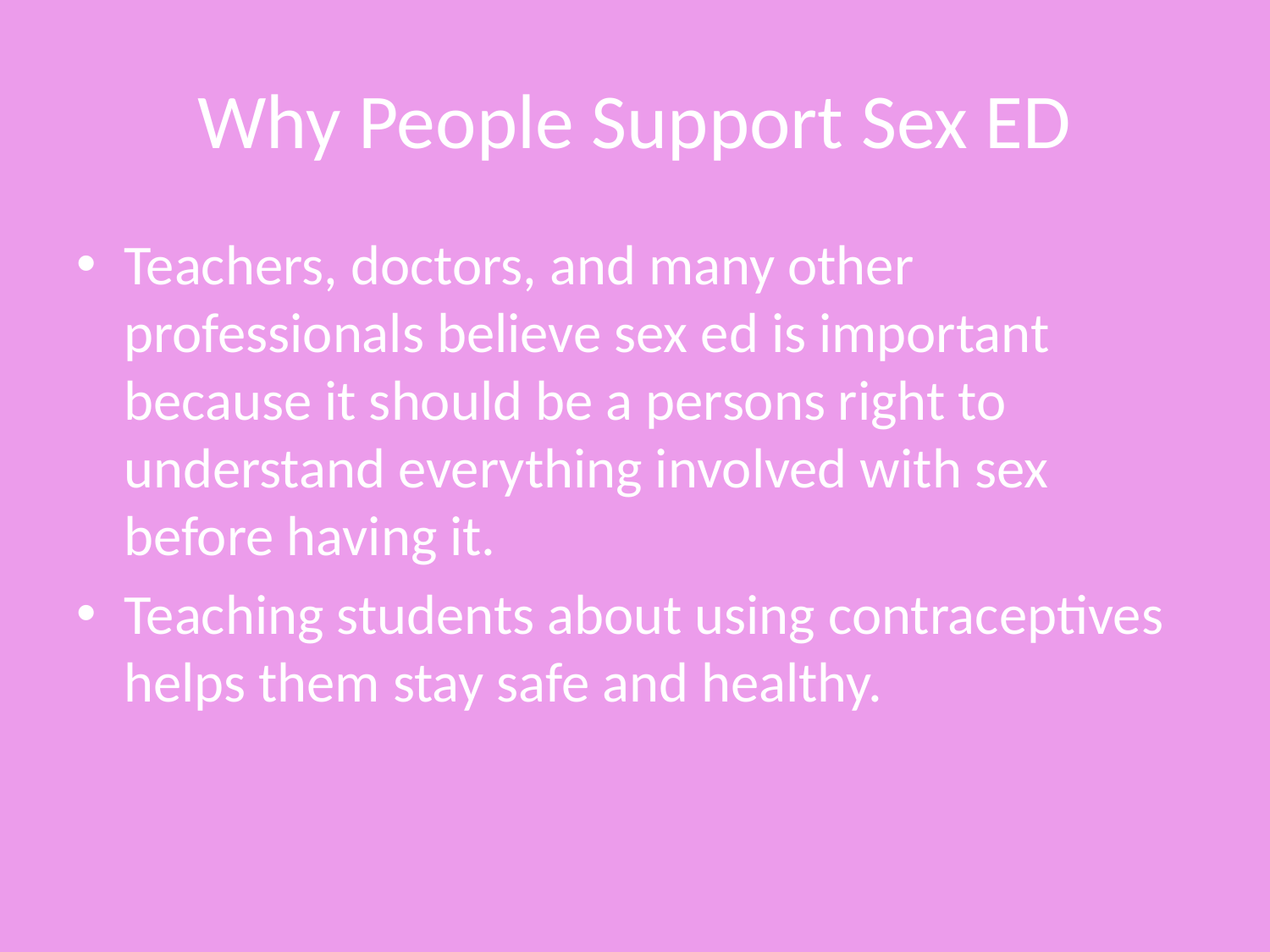

# Why People Support Sex ED
Teachers, doctors, and many other professionals believe sex ed is important because it should be a persons right to understand everything involved with sex before having it.
Teaching students about using contraceptives  helps them stay safe and healthy.